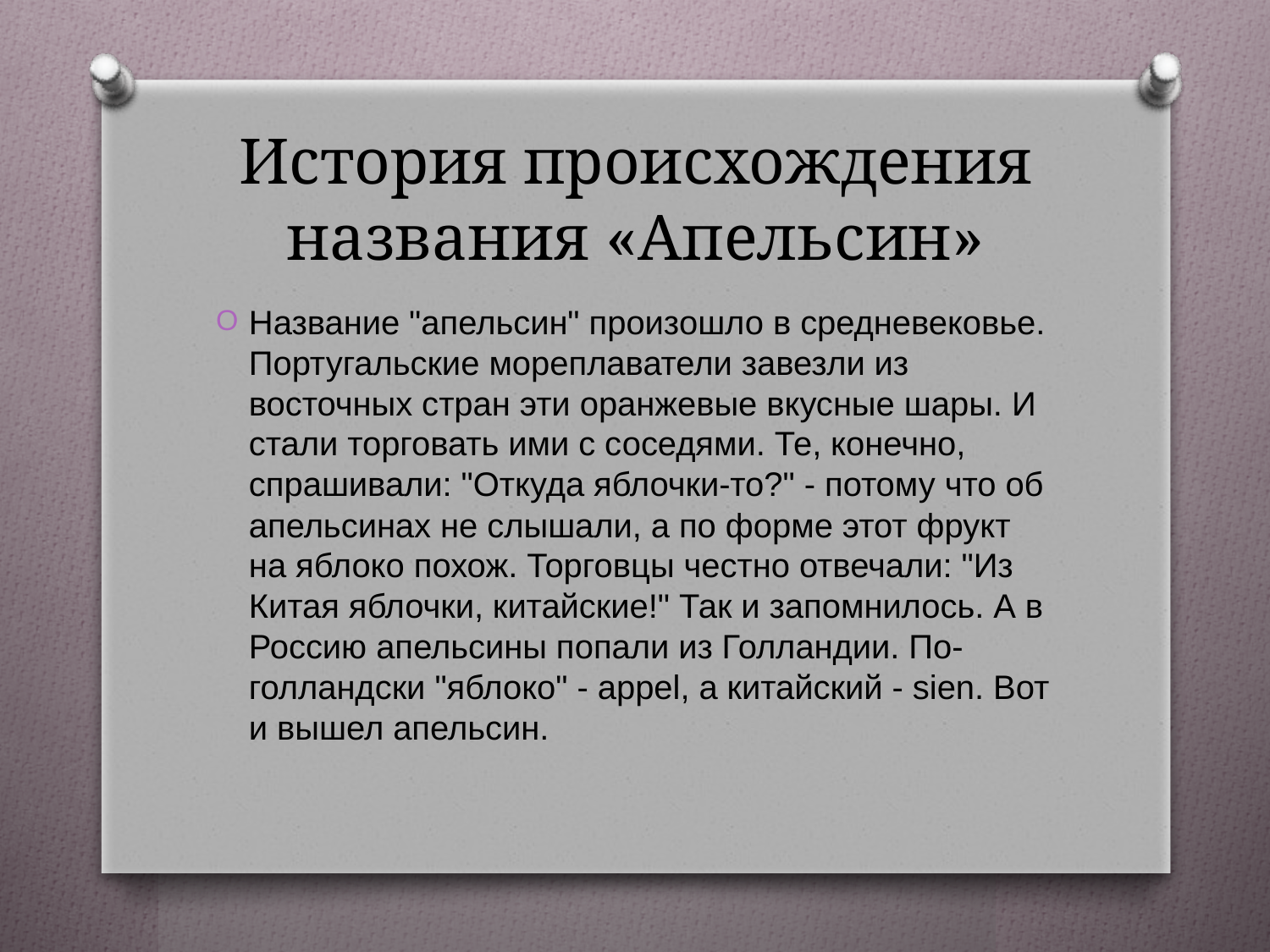

# История происхождения названия «Апельсин»
Название "апельсин" произошло в средневековье. Португальские мореплаватели завезли из восточных стран эти оранжевые вкусные шары. И стали торговать ими с соседями. Те, конечно, спрашивали: "Откуда яблочки-то?" - потому что об апельсинах не слышали, а по форме этот фрукт на яблоко похож. Торговцы честно отвечали: "Из Китая яблочки, китайские!" Так и запомнилось. А в Россию апельсины попали из Голландии. По-голландски "яблоко" - appel, а китайский - sien. Вот и вышел апельсин.